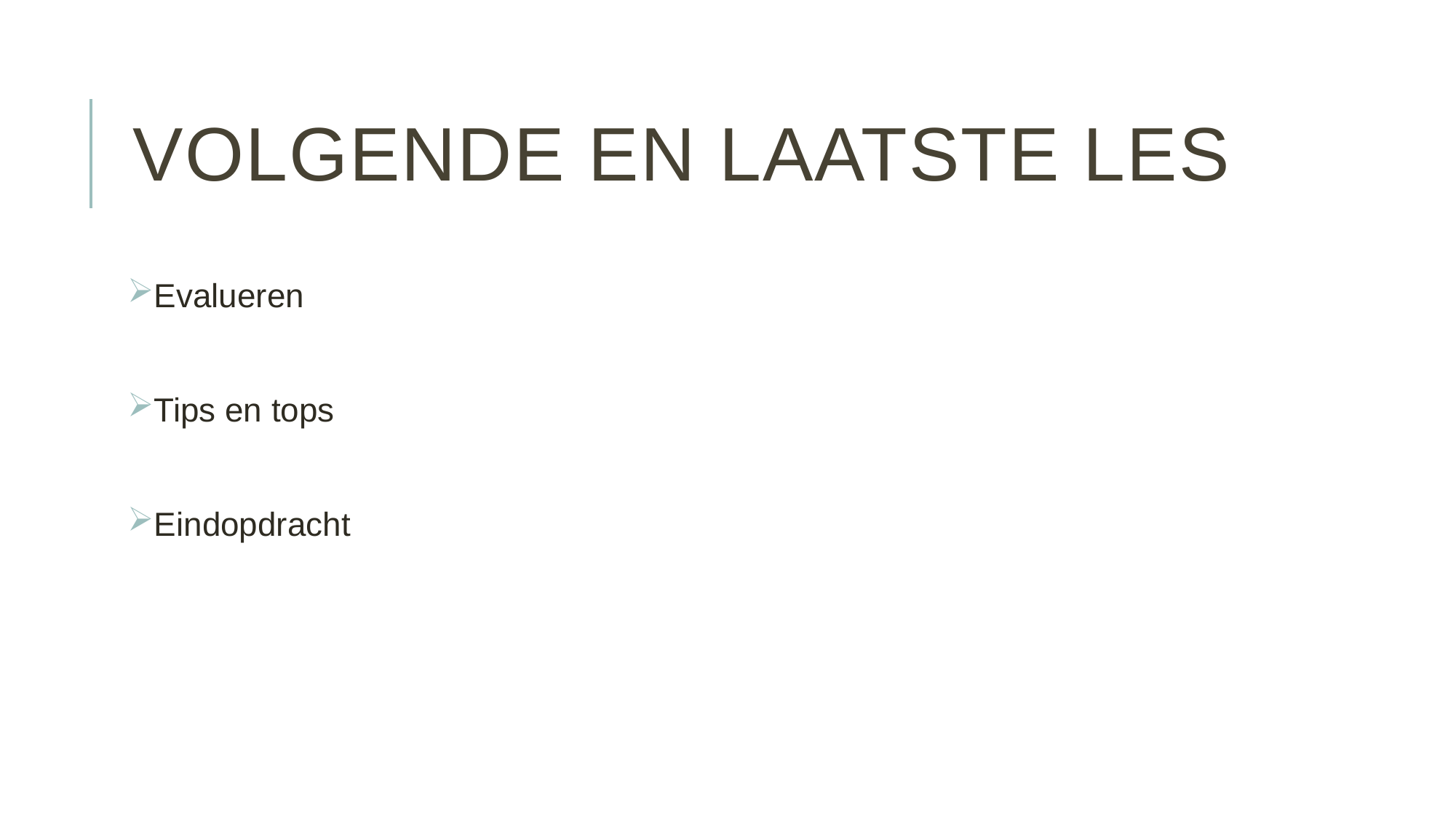

# Volgende en laatste les
Evalueren

Tips en tops

Eindopdracht